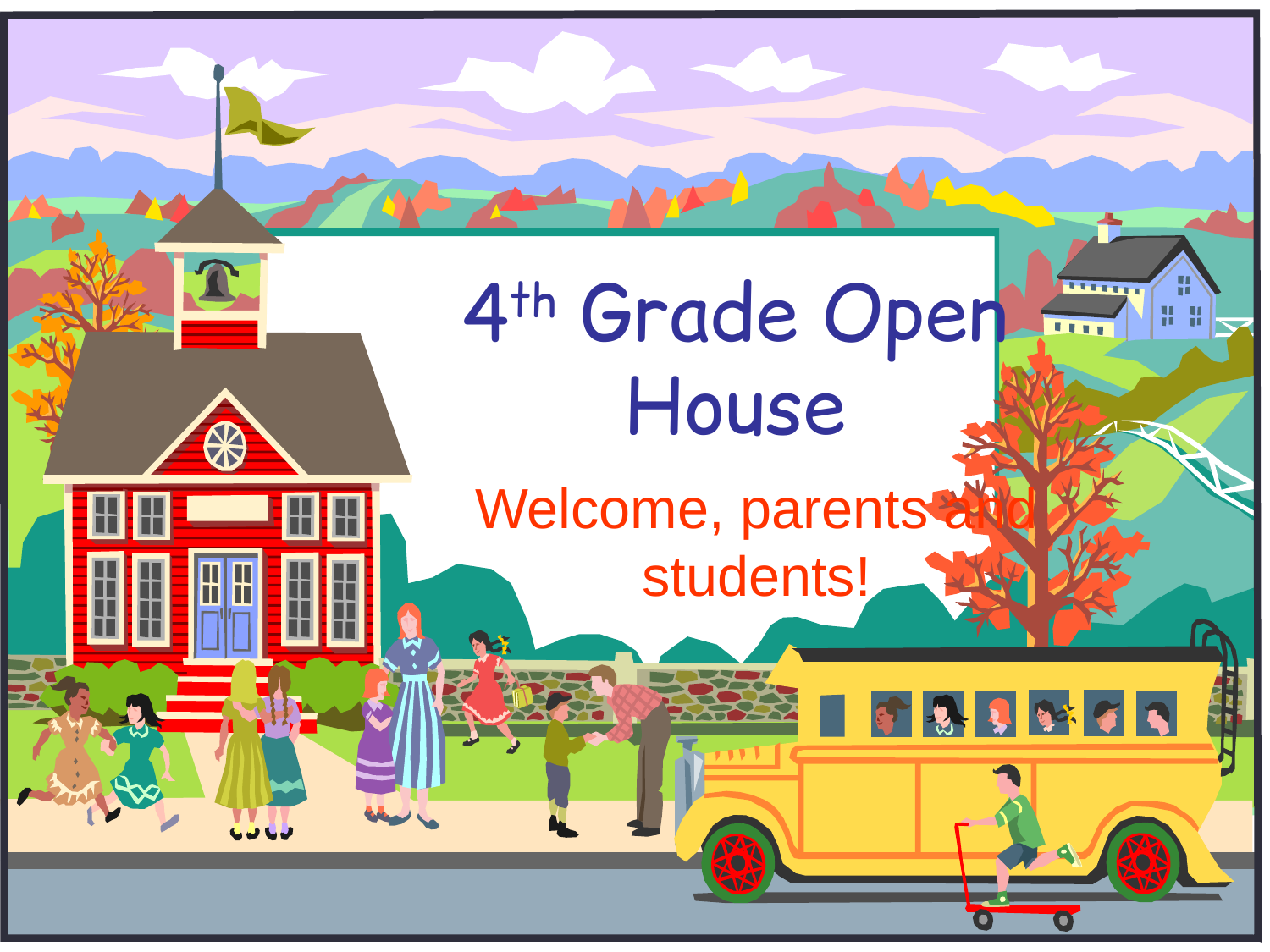

# 4th Grade Open House
Welcome, parents and students!